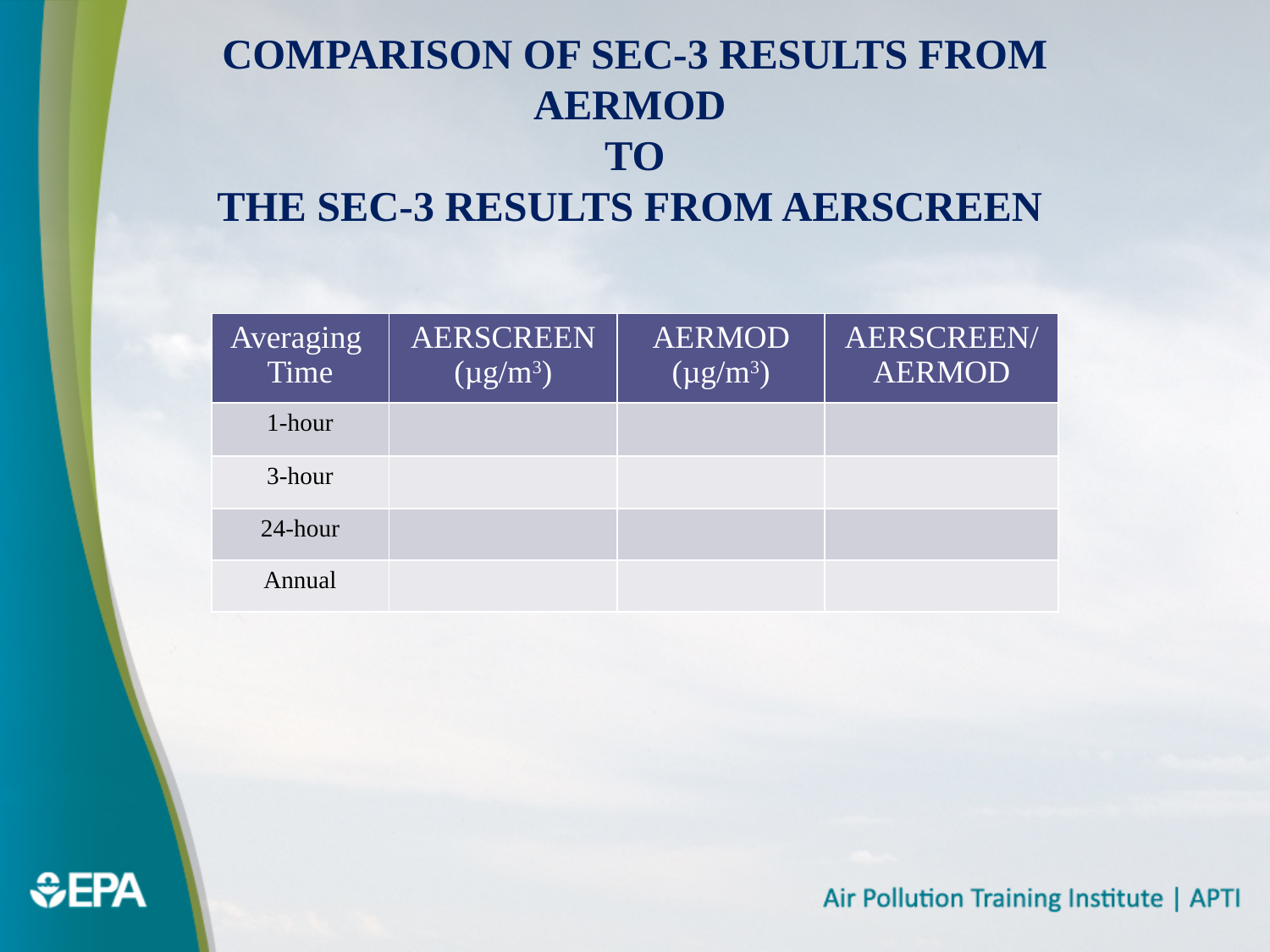

# Comparison of Sec-3 Results From AERMOD To The Sec-3 Results From AERSCREEN
| Averaging Time | AERSCREEN (µg/m3) | AERMOD (µg/m3) | AERSCREEN/ AERMOD |
| --- | --- | --- | --- |
| 1-hour |  |  |  |
| 3-hour |  |  |  |
| 24-hour |  |  |  |
| Annual |  |  |  |